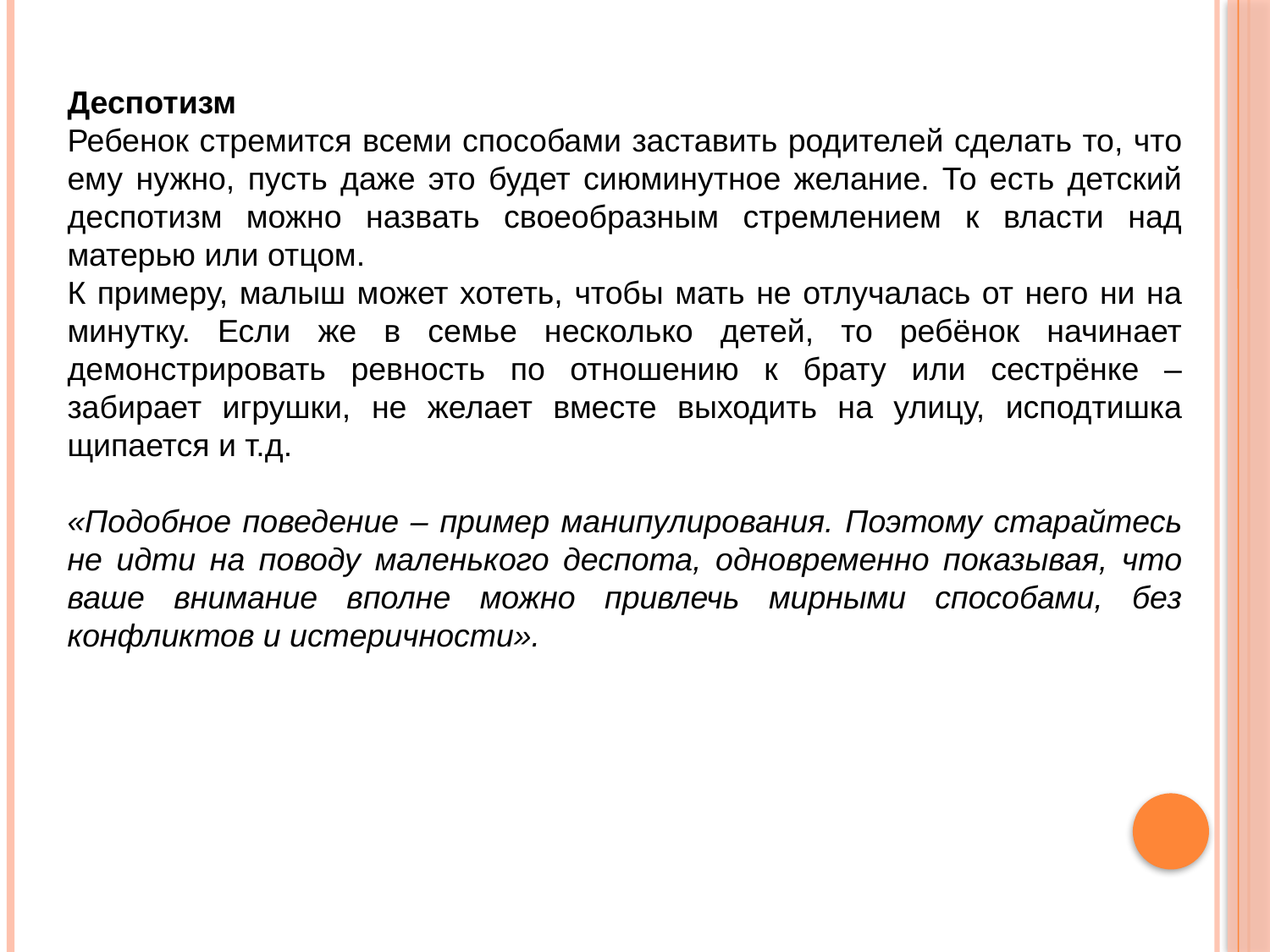

Деспотизм
Ребенок стремится всеми способами заставить родителей сделать то, что ему нужно, пусть даже это будет сиюминутное желание. То есть детский деспотизм можно назвать своеобразным стремлением к власти над матерью или отцом.
К примеру, малыш может хотеть, чтобы мать не отлучалась от него ни на минутку. Если же в семье несколько детей, то ребёнок начинает демонстрировать ревность по отношению к брату или сестрёнке – забирает игрушки, не желает вместе выходить на улицу, исподтишка щипается и т.д.

«Подобное поведение – пример манипулирования. Поэтому старайтесь не идти на поводу маленького деспота, одновременно показывая, что ваше внимание вполне можно привлечь мирными способами, без конфликтов и истеричности».